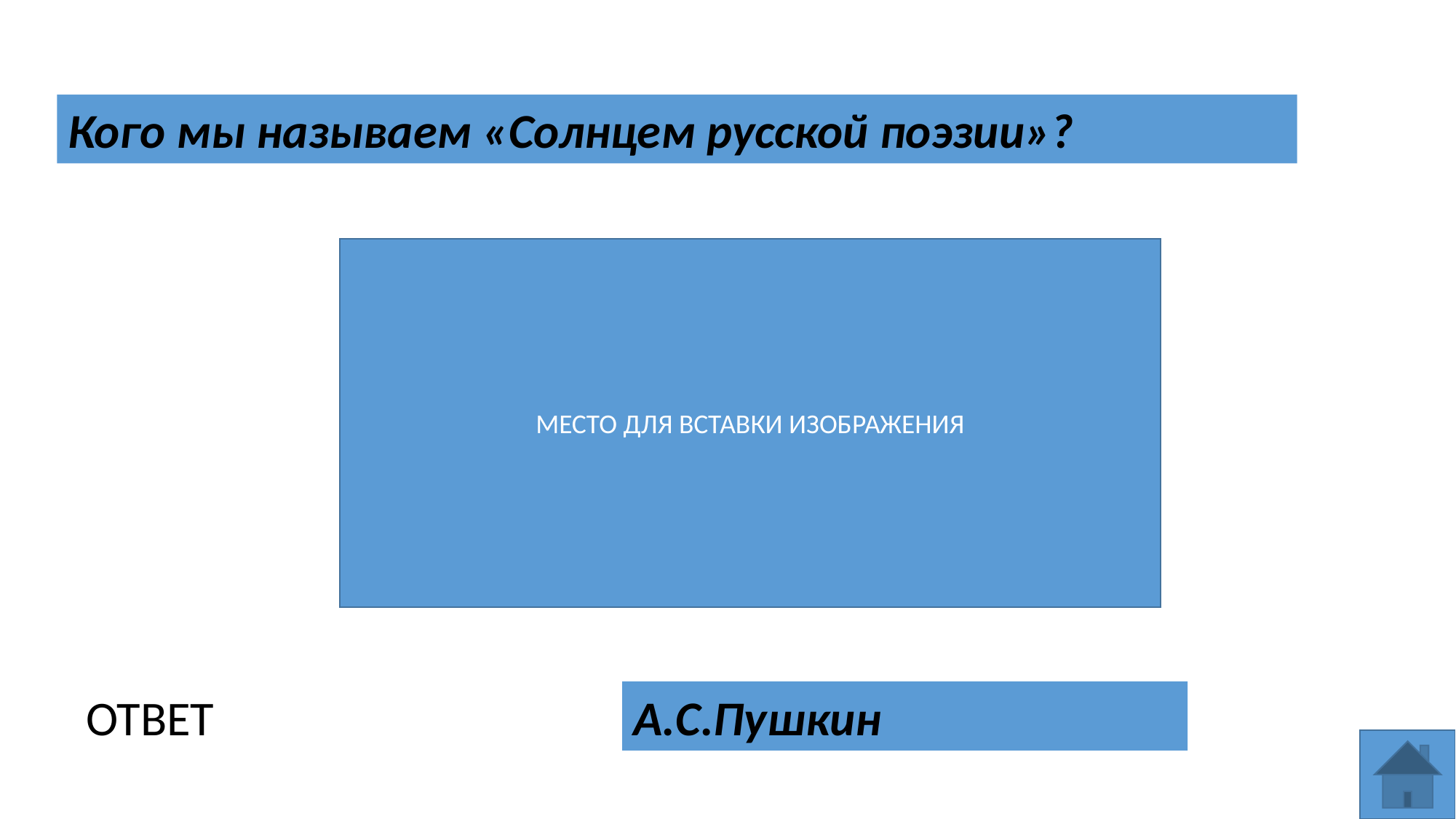

Кого мы называем «Солнцем русской поэзии»?
МЕСТО ДЛЯ ВСТАВКИ ИЗОБРАЖЕНИЯ
А.С.Пушкин
ОТВЕТ